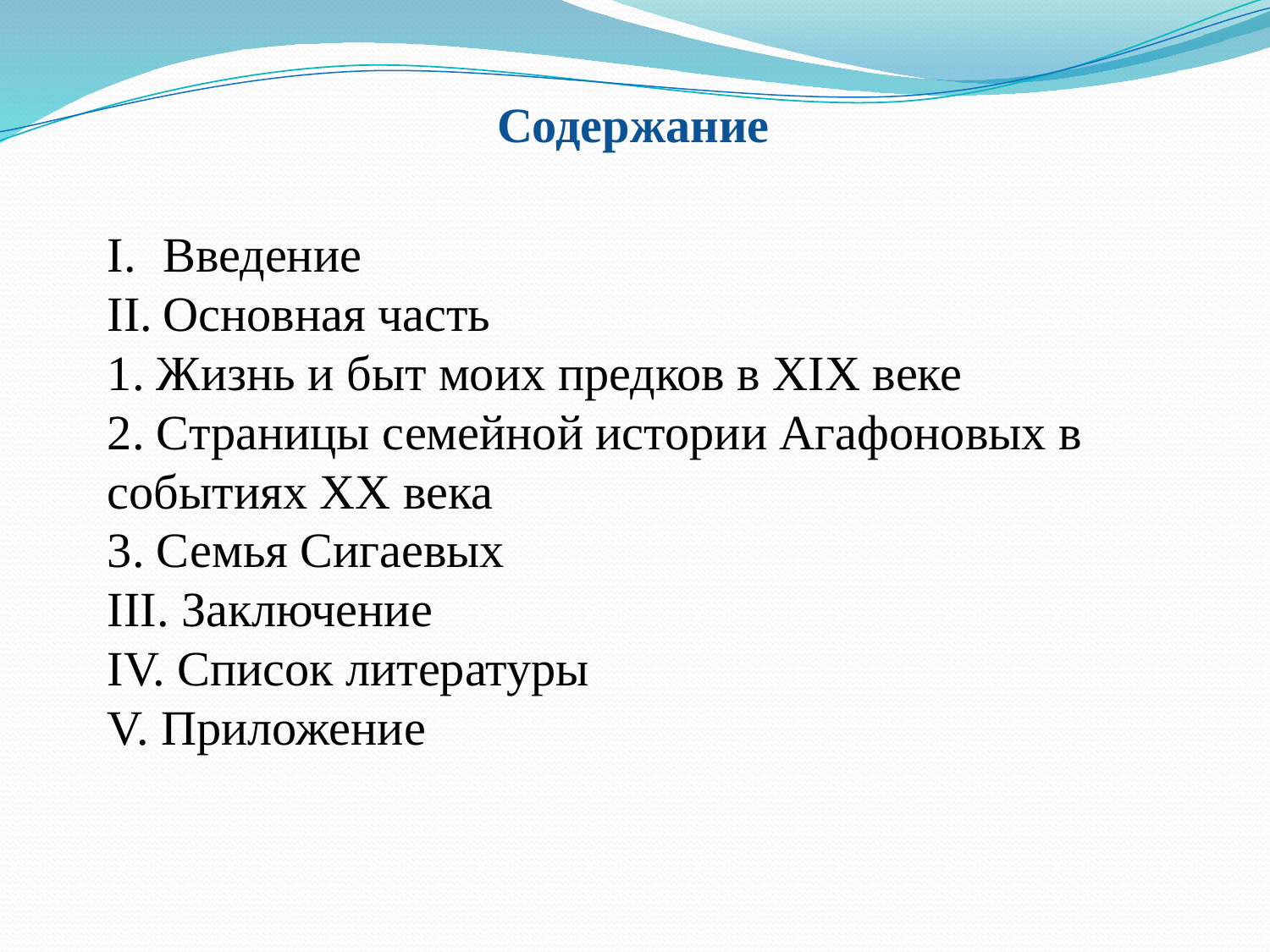

# Содержание
Введение
Основная часть
1. Жизнь и быт моих предков в XIX веке
2. Страницы семейной истории Агафоновых в событиях ХХ века
3. Семья Сигаевых
III. Заключение
IV. Список литературы
V. Приложение